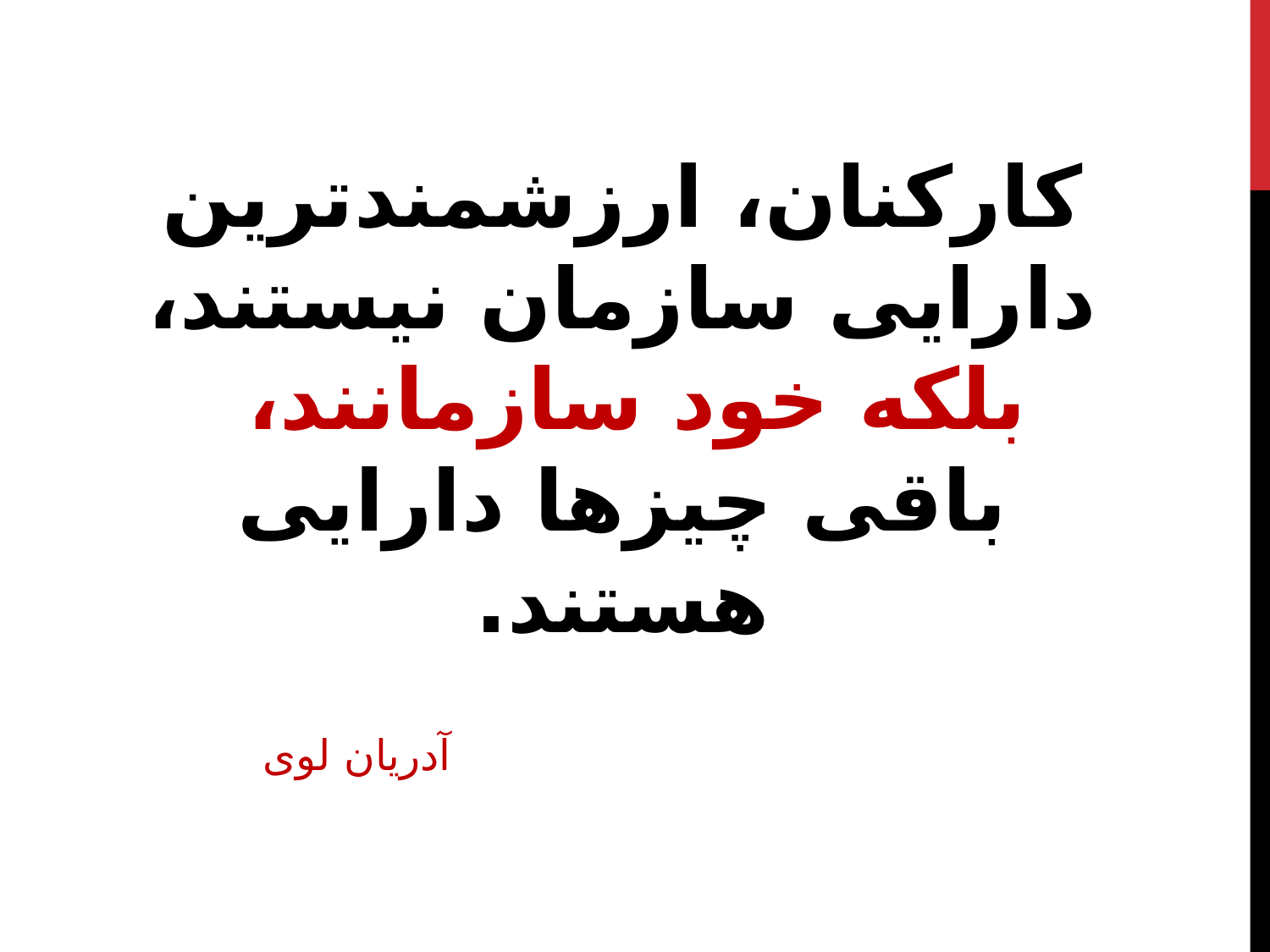

کارکنان، ارزشمندترین دارایی سازمان نیستند،
بلکه خود سازمانند،
باقی چیزها دارایی هستند.
آدریان لوی